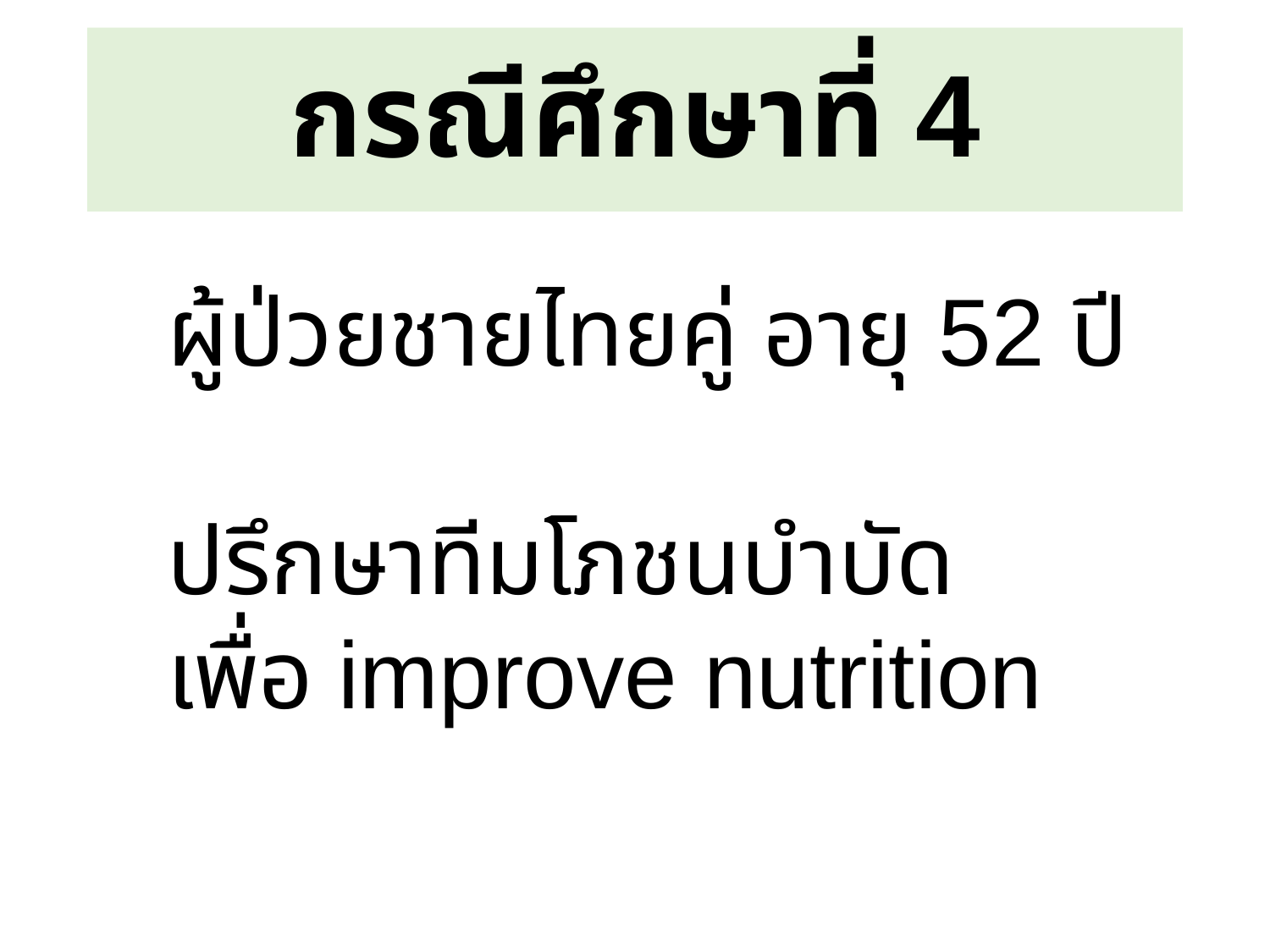

# กรณีศึกษาที่ 4
ผู้ป่วยชายไทยคู่ อายุ 52 ปี

ปรึกษาทีมโภชนบำบัด
เพื่อ improve nutrition